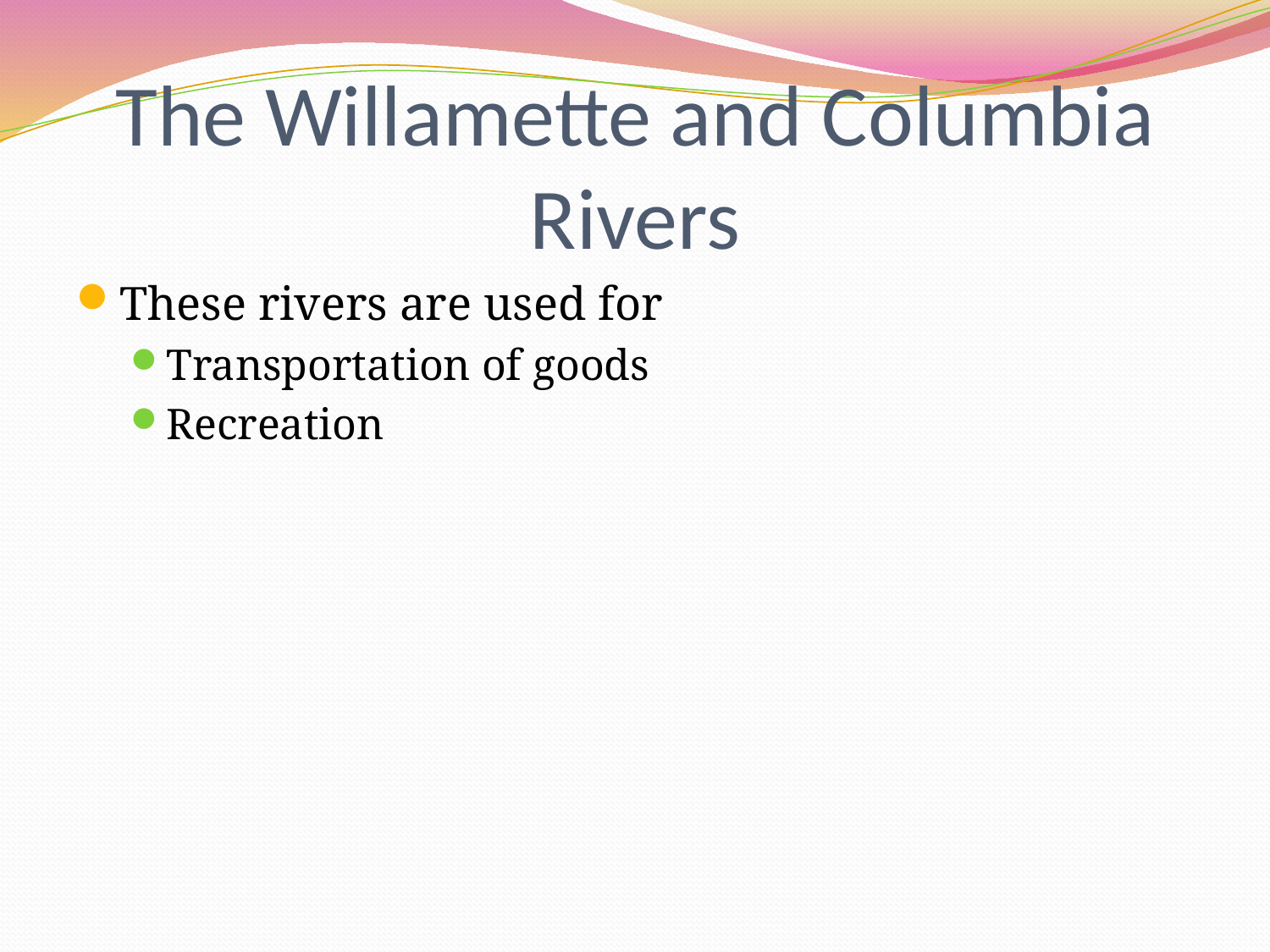

# The Willamette and Columbia Rivers
These rivers are used for
Transportation of goods
Recreation